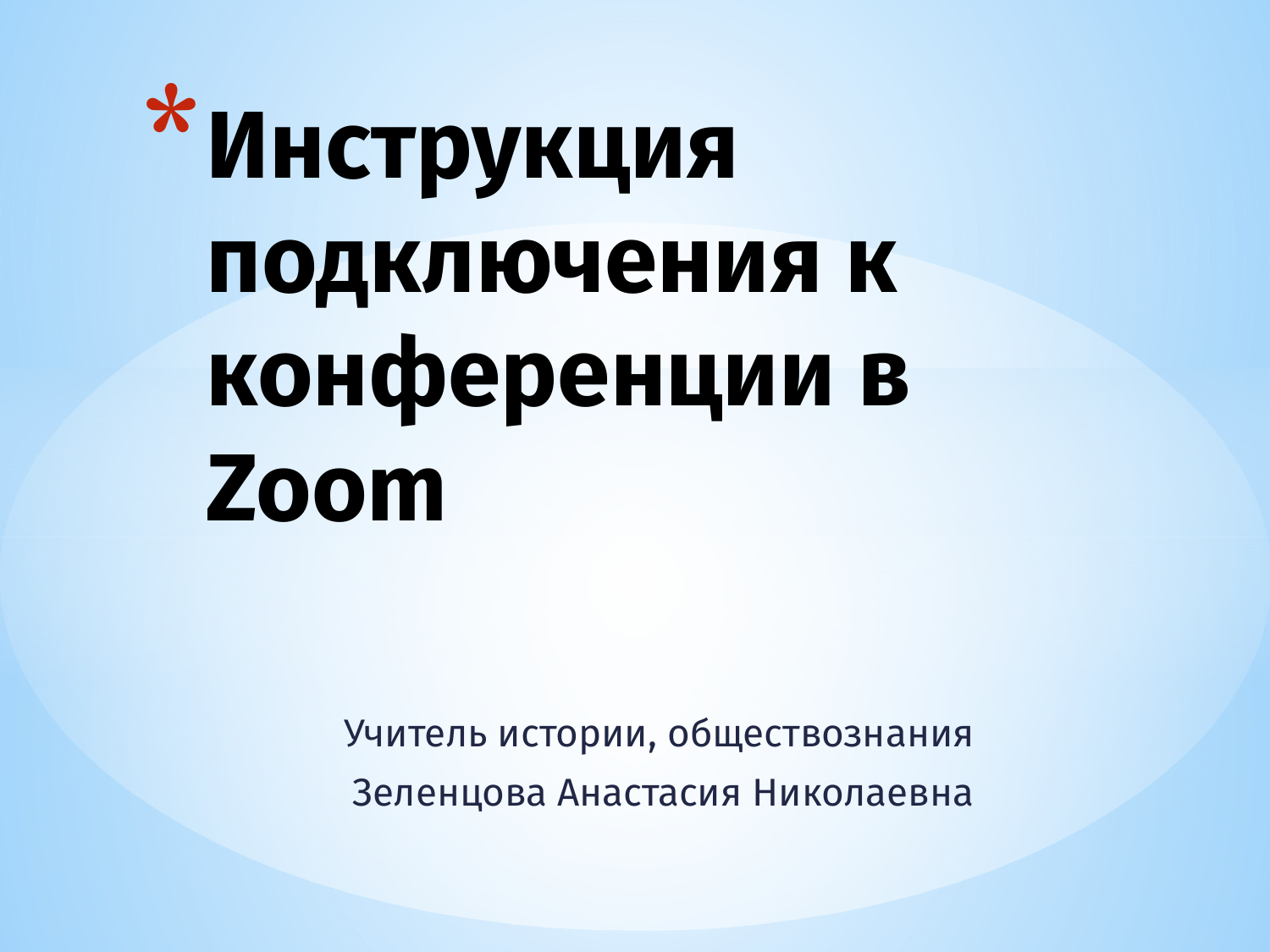

# Инструкция подключения к конференции в  Zoom
Учитель истории, обществознания
Зеленцова Анастасия Николаевна